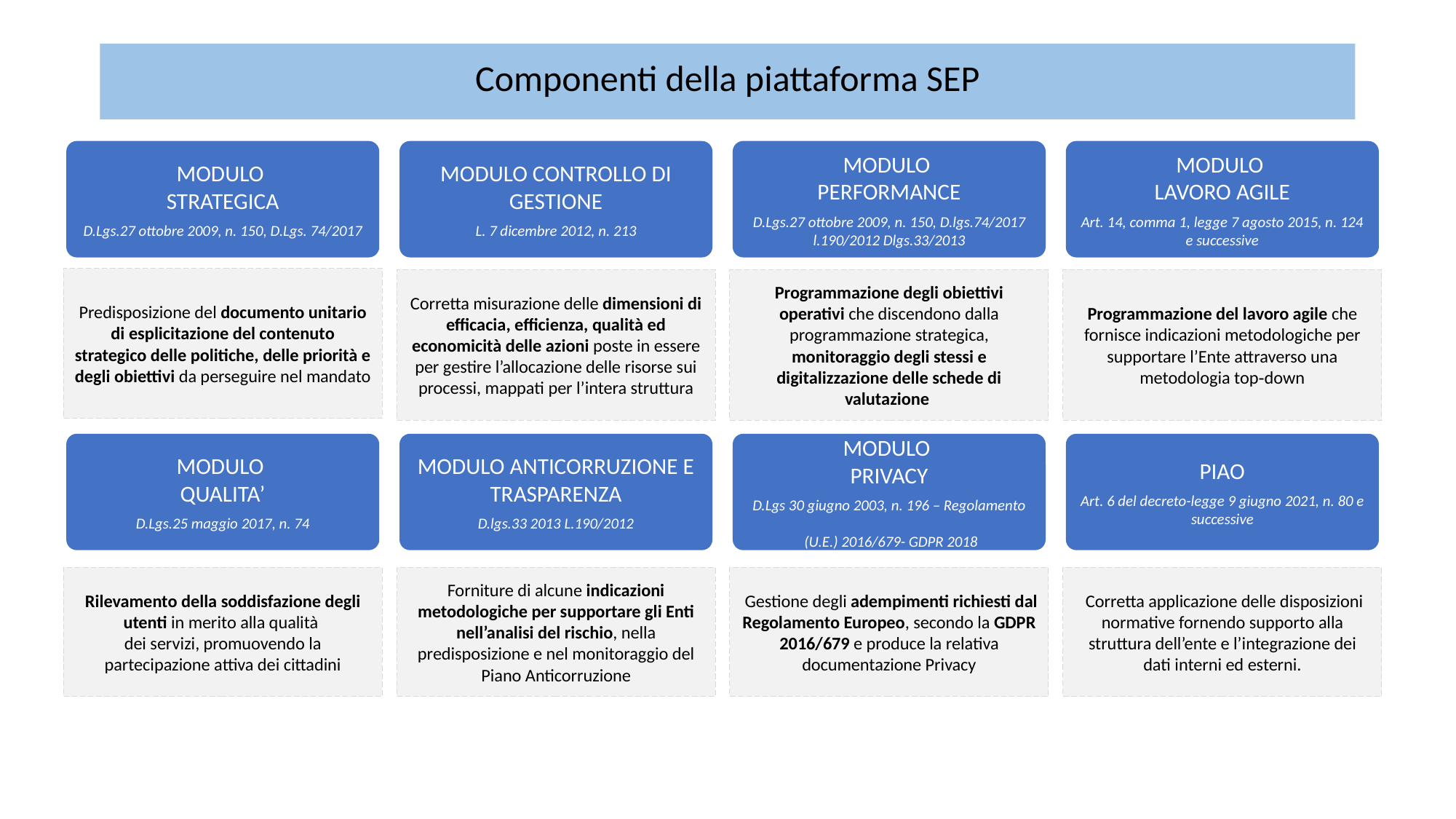

# Componenti della piattaforma SEP
MODULO
STRATEGICA
D.Lgs.27 ottobre 2009, n. 150, D.Lgs. 74/2017
Predisposizione del documento unitario di esplicitazione del contenuto strategico delle politiche, delle priorità e degli obiettivi da perseguire nel mandato
MODULO CONTROLLO DI GESTIONE
L. 7 dicembre 2012, n. 213
Corretta misurazione delle dimensioni di efficacia, efficienza, qualità ed economicità delle azioni poste in essere per gestire l’allocazione delle risorse sui processi, mappati per l’intera struttura
MODULO
PERFORMANCE
D.Lgs.27 ottobre 2009, n. 150, D.lgs.74/2017 l.190/2012 Dlgs.33/2013
Programmazione degli obiettivi operativi che discendono dalla programmazione strategica, monitoraggio degli stessi e digitalizzazione delle schede di valutazione
MODULO
LAVORO AGILE
Art. 14, comma 1, legge 7 agosto 2015, n. 124 e successive
Programmazione del lavoro agile che fornisce indicazioni metodologiche per supportare l’Ente attraverso una metodologia top‐down
MODULO
QUALITA’
D.Lgs.25 maggio 2017, n. 74
Rilevamento della soddisfazione degli utenti in merito alla qualità
dei servizi, promuovendo la partecipazione attiva dei cittadini
MODULO ANTICORRUZIONE E TRASPARENZA
D.lgs.33 2013 L.190/2012
Forniture di alcune indicazioni metodologiche per supportare gli Enti nell’analisi del rischio, nella predisposizione e nel monitoraggio del Piano Anticorruzione
MODULO
PRIVACY
D.Lgs 30 giugno 2003, n. 196 – Regolamento

 (U.E.) 2016/679- GDPR 2018
 Gestione degli adempimenti richiesti dal Regolamento Europeo, secondo la GDPR 2016/679 e produce la relativa documentazione Privacy
PIAO
Art. 6 del decreto-legge 9 giugno 2021, n. 80 e successive
 Corretta applicazione delle disposizioni normative fornendo supporto alla struttura dell’ente e l’integrazione dei dati interni ed esterni.